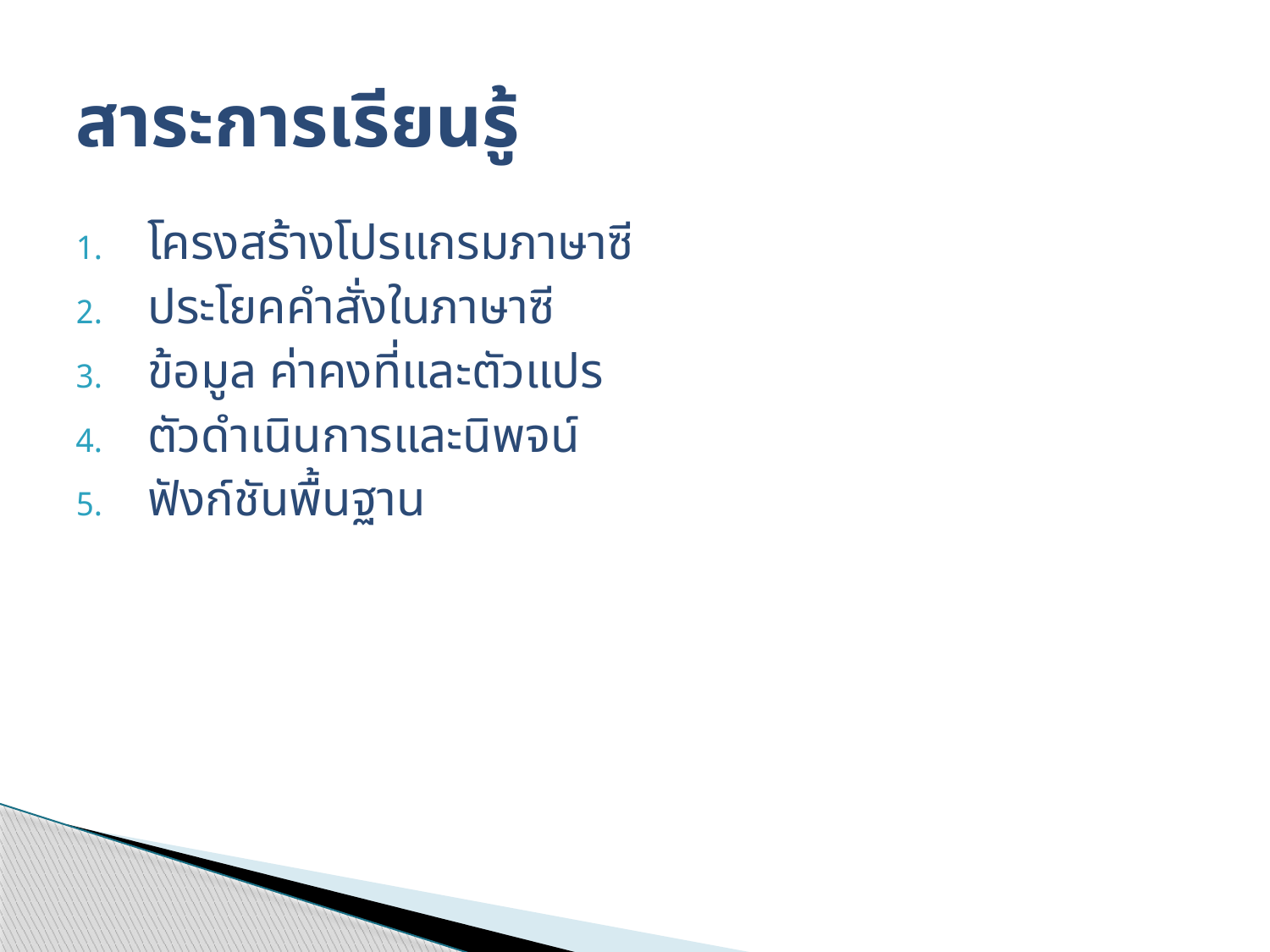

# สาระการเรียนรู้
โครงสร้างโปรแกรมภาษาซี
ประโยคคำสั่งในภาษาซี
ข้อมูล ค่าคงที่และตัวแปร
ตัวดำเนินการและนิพจน์
ฟังก์ชันพื้นฐาน